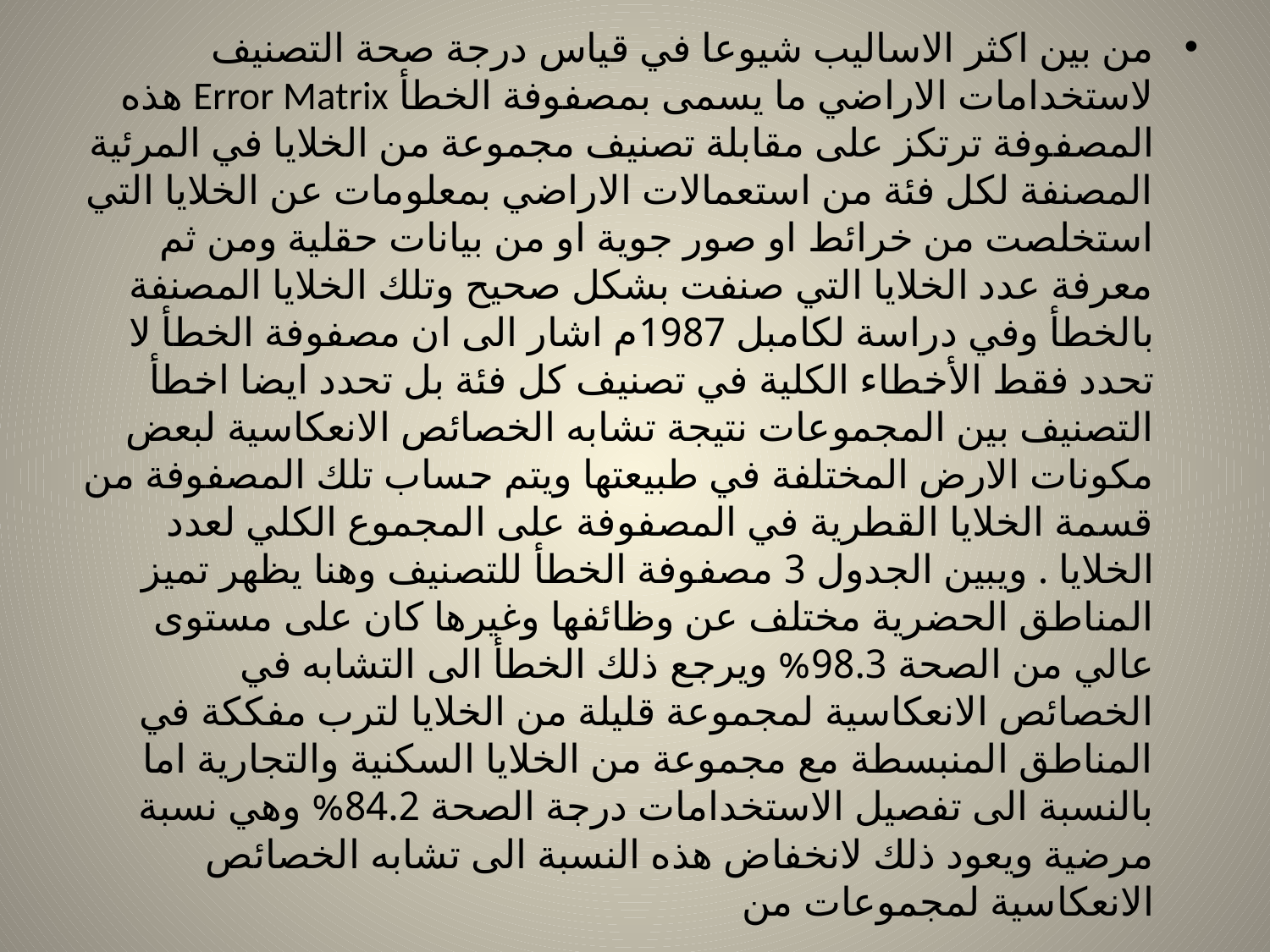

من بين اكثر الاساليب شيوعا في قياس درجة صحة التصنيف لاستخدامات الاراضي ما يسمى بمصفوفة الخطأ Error Matrix هذه المصفوفة ترتكز على مقابلة تصنيف مجموعة من الخلايا في المرئية المصنفة لكل فئة من استعمالات الاراضي بمعلومات عن الخلايا التي استخلصت من خرائط او صور جوية او من بيانات حقلية ومن ثم معرفة عدد الخلايا التي صنفت بشكل صحيح وتلك الخلايا المصنفة بالخطأ وفي دراسة لكامبل 1987م اشار الى ان مصفوفة الخطأ لا تحدد فقط الأخطاء الكلية في تصنيف كل فئة بل تحدد ايضا اخطأ التصنيف بين المجموعات نتيجة تشابه الخصائص الانعكاسية لبعض مكونات الارض المختلفة في طبيعتها ويتم حساب تلك المصفوفة من قسمة الخلايا القطرية في المصفوفة على المجموع الكلي لعدد الخلايا . ويبين الجدول 3 مصفوفة الخطأ للتصنيف وهنا يظهر تميز المناطق الحضرية مختلف عن وظائفها وغيرها كان على مستوى عالي من الصحة 98.3% ويرجع ذلك الخطأ الى التشابه في الخصائص الانعكاسية لمجموعة قليلة من الخلايا لترب مفككة في المناطق المنبسطة مع مجموعة من الخلايا السكنية والتجارية اما بالنسبة الى تفصيل الاستخدامات درجة الصحة 84.2% وهي نسبة مرضية ويعود ذلك لانخفاض هذه النسبة الى تشابه الخصائص الانعكاسية لمجموعات من